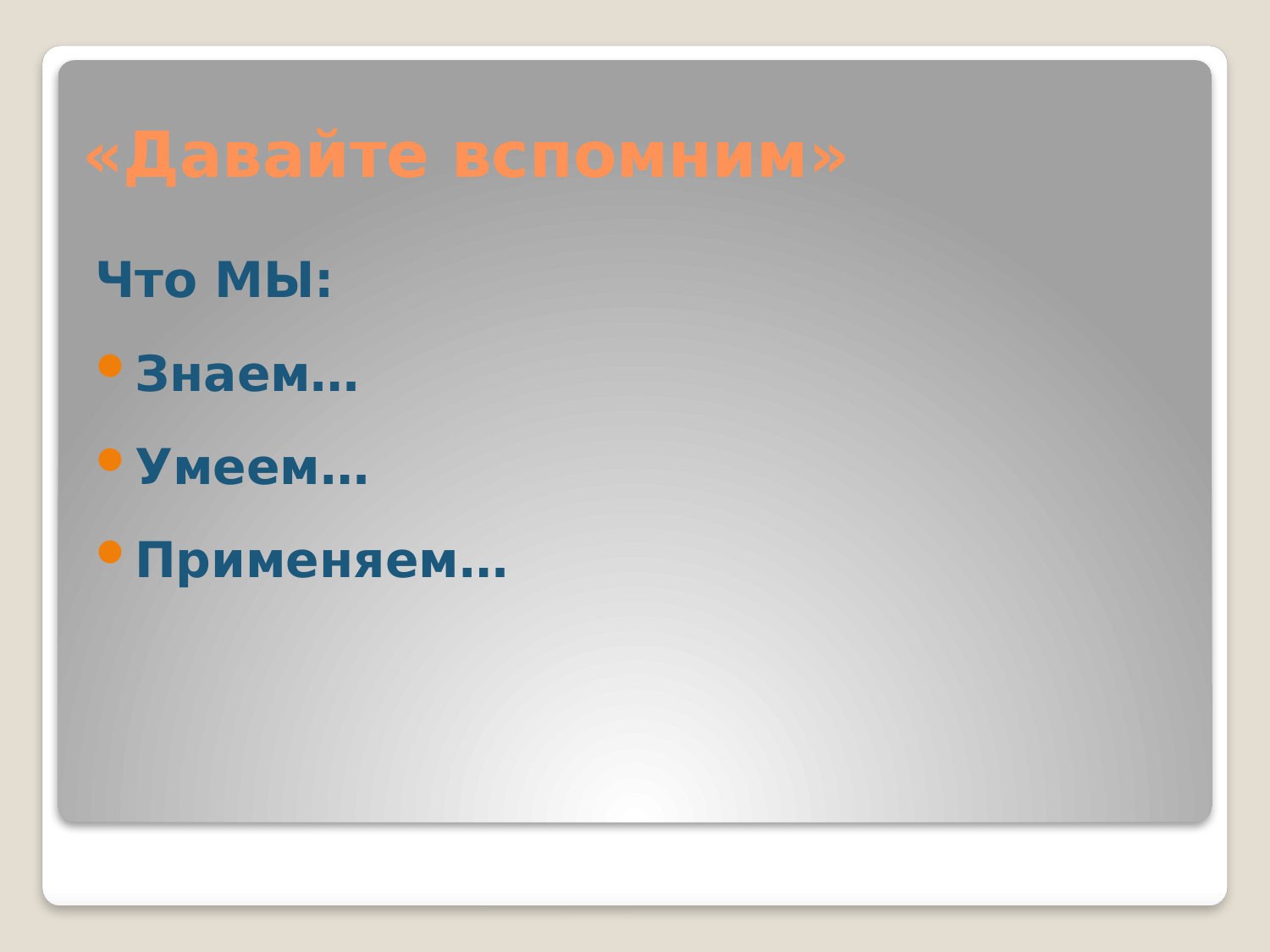

# «Давайте вспомним»
Что МЫ:
Знаем…
Умеем…
Применяем…